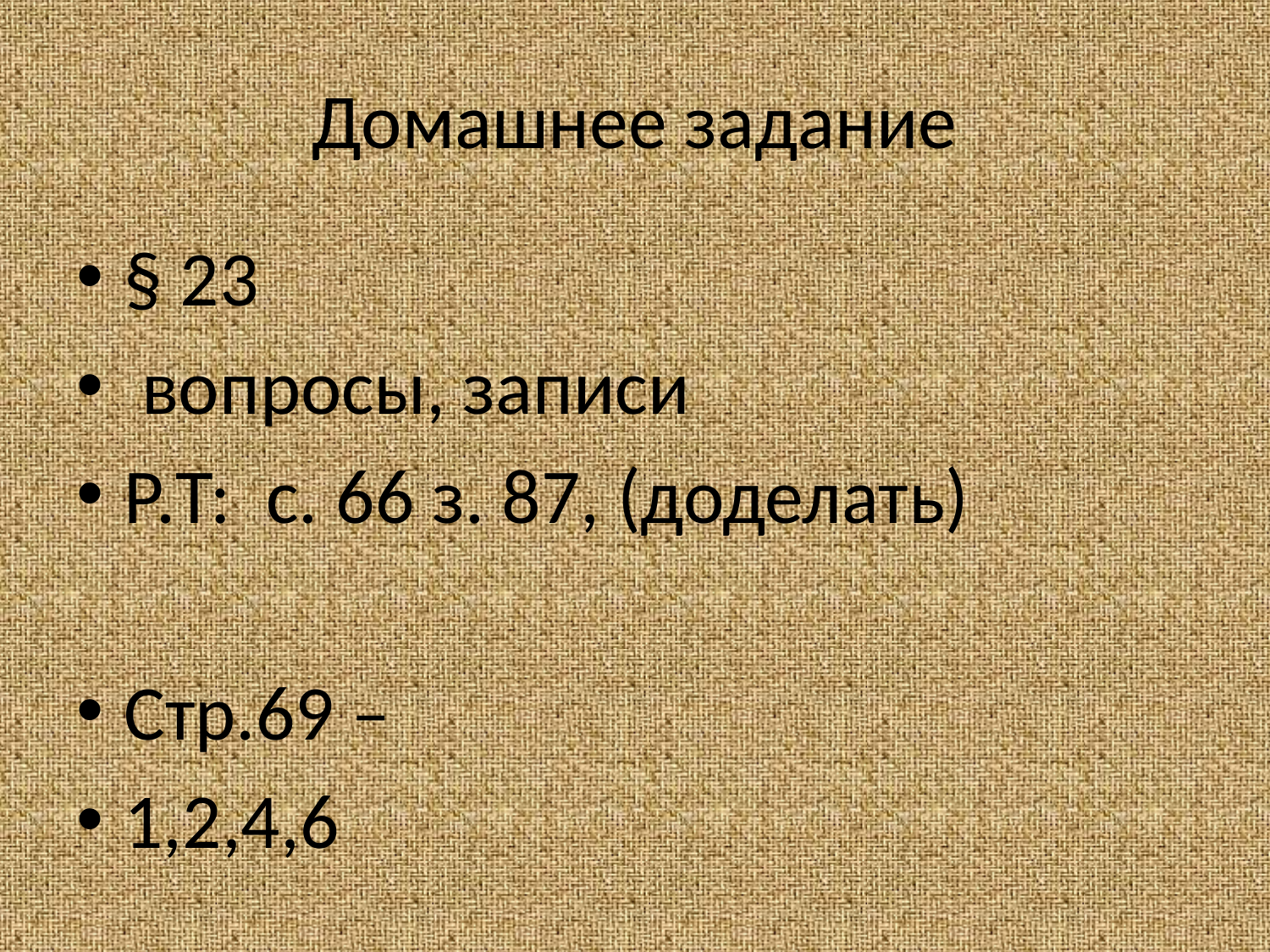

# Домашнее задание
§ 23
 вопросы, записи
Р.Т:  с. 66 з. 87, (доделать)

Стр.69 –
1,2,4,6